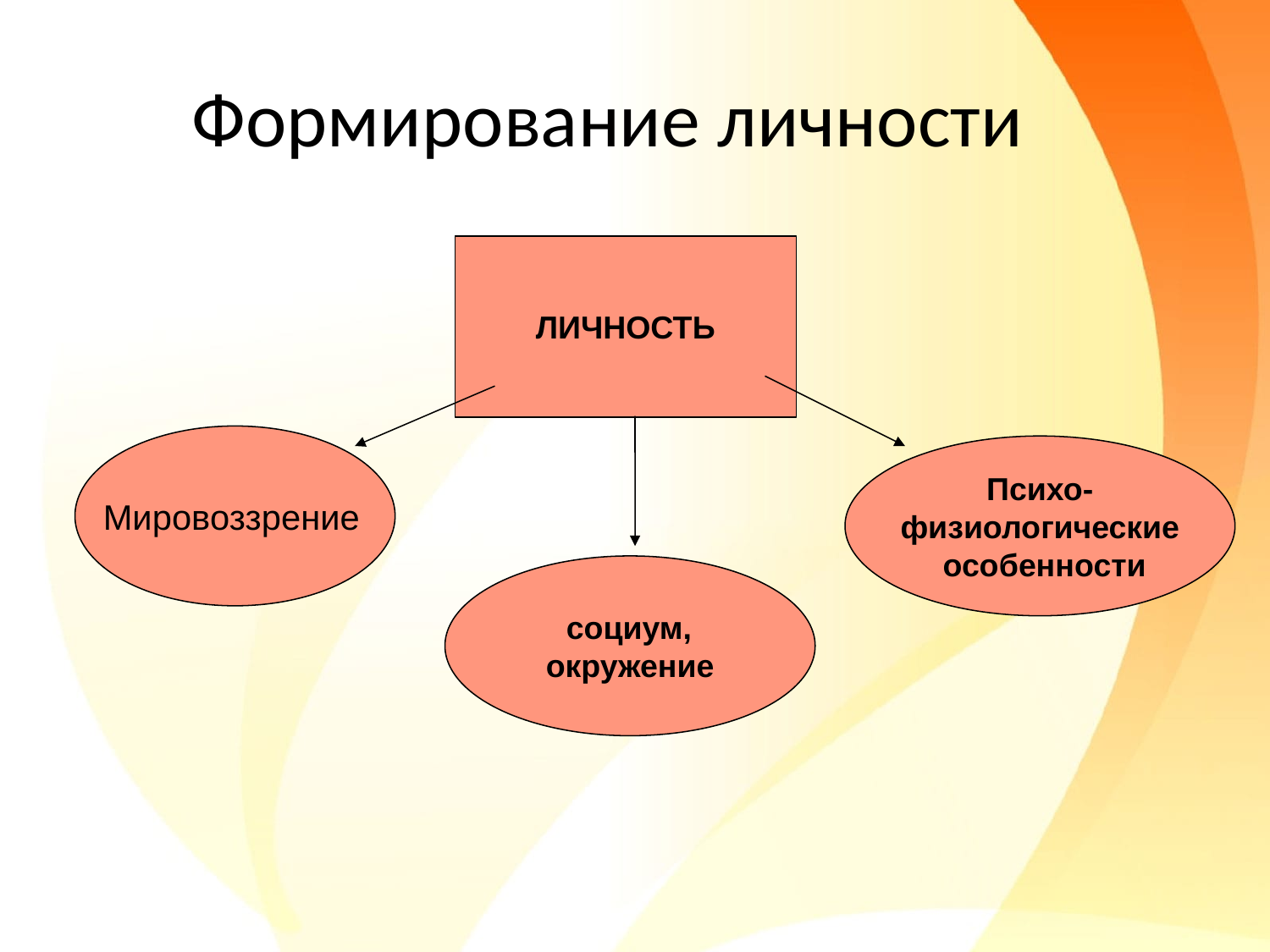

# Формирование личности
 ЛИЧНОСТЬ

Мировоззрение
Психо-
физиологические
 особенности
 социум,
окружение